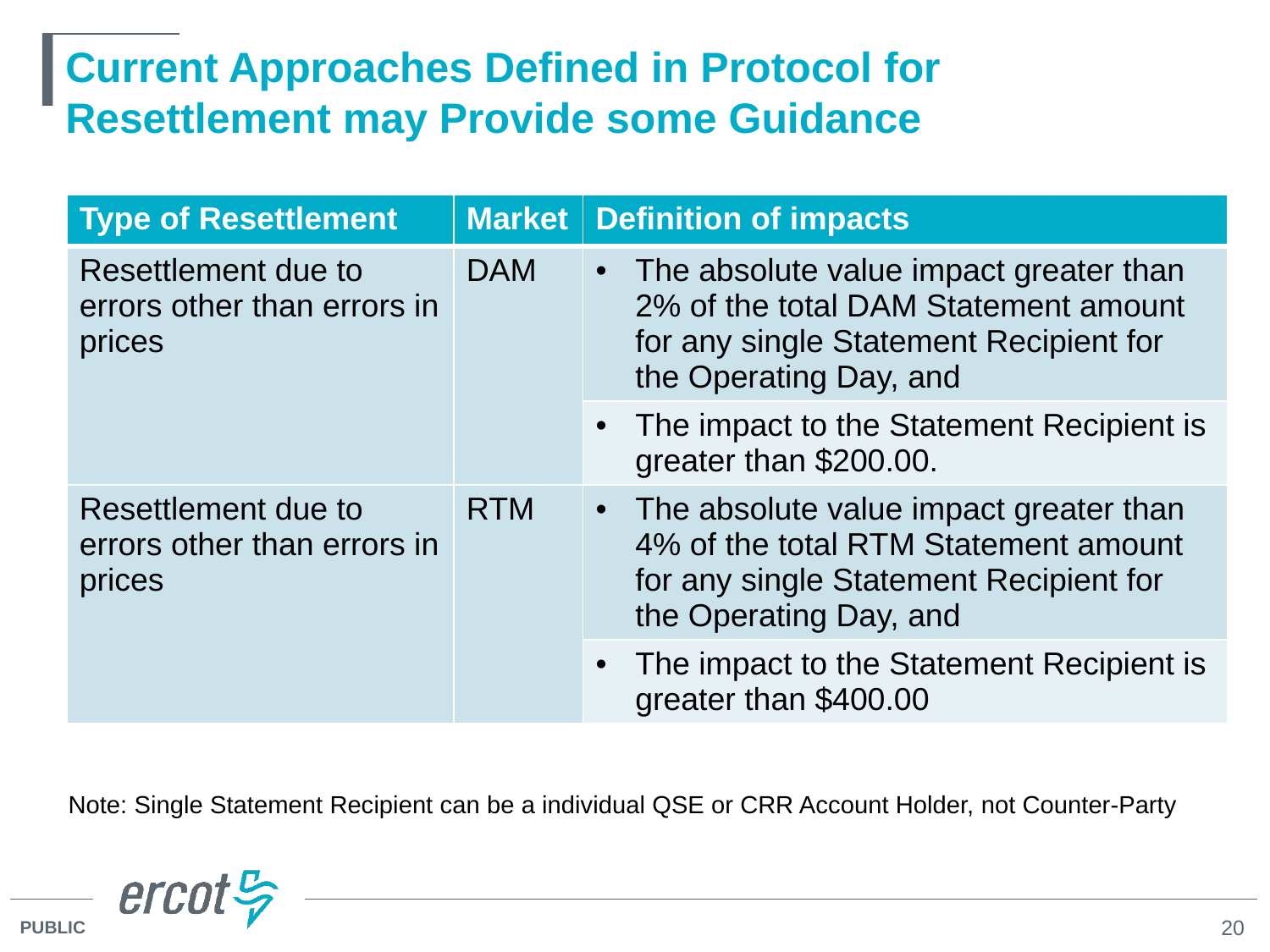

# Current Approaches Defined in Protocol for Resettlement may Provide some Guidance
| Type of Resettlement | Market | Definition of impacts |
| --- | --- | --- |
| Resettlement due to errors other than errors in prices | DAM | The absolute value impact greater than 2% of the total DAM Statement amount for any single Statement Recipient for the Operating Day, and |
|  |  | The impact to the Statement Recipient is greater than $200.00. |
| Resettlement due to errors other than errors in prices | RTM | The absolute value impact greater than 4% of the total RTM Statement amount for any single Statement Recipient for the Operating Day, and |
|  |  | The impact to the Statement Recipient is greater than $400.00 |
Note: Single Statement Recipient can be a individual QSE or CRR Account Holder, not Counter-Party